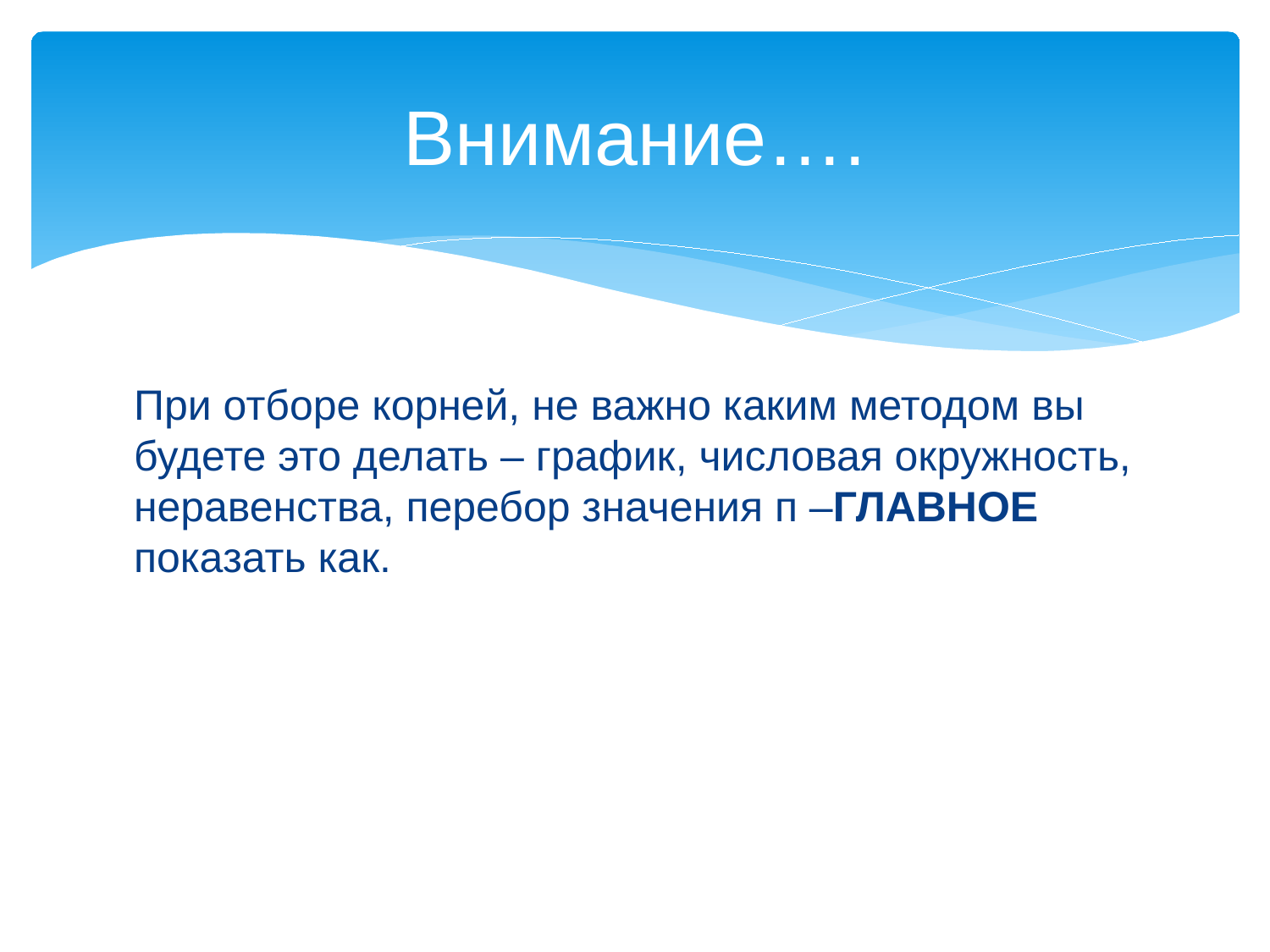

# Внимание….
При отборе корней, не важно каким методом вы будете это делать – график, числовая окружность, неравенства, перебор значения п –ГЛАВНОЕ показать как.